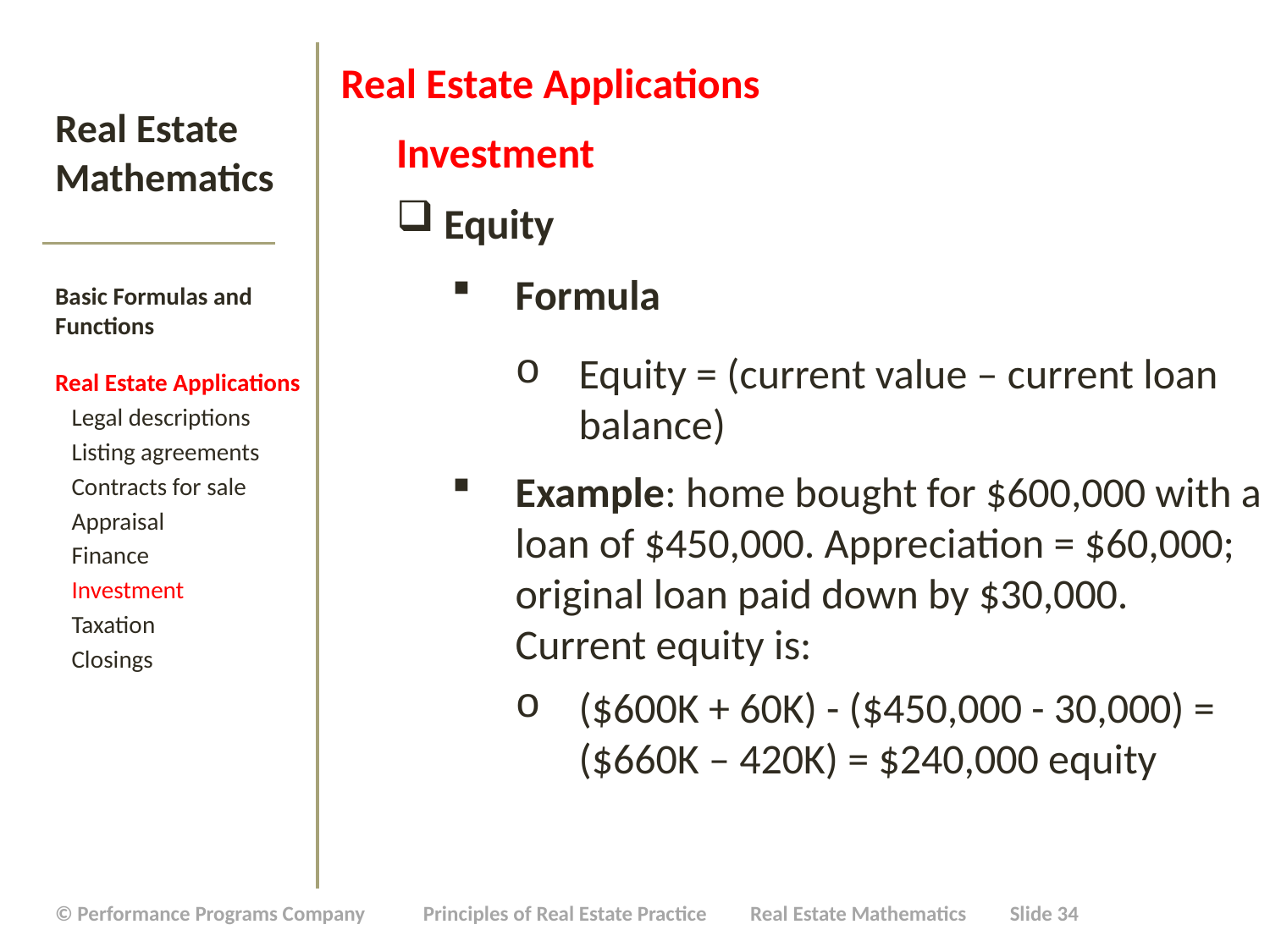

Real Estate Applications

Investment

Equity
Formula
Equity = (current value – current loan balance)
Example: home bought for $600,000 with a loan of $450,000. Appreciation = $60,000; original loan paid down by $30,000. Current equity is:
($600K + 60K) - ($450,000 - 30,000) =
($660K – 420K) = $240,000 equity

# Real Estate Mathematics

Basic Formulas and Functions

Real Estate Applications
   Legal descriptions
   Listing agreements
   Contracts for sale
   Appraisal
   Finance
   Investment
   Taxation
   Closings

| © Performance Programs Company Principles of Real Estate Practice Real Estate Mathematics Slide 34 |
| --- |